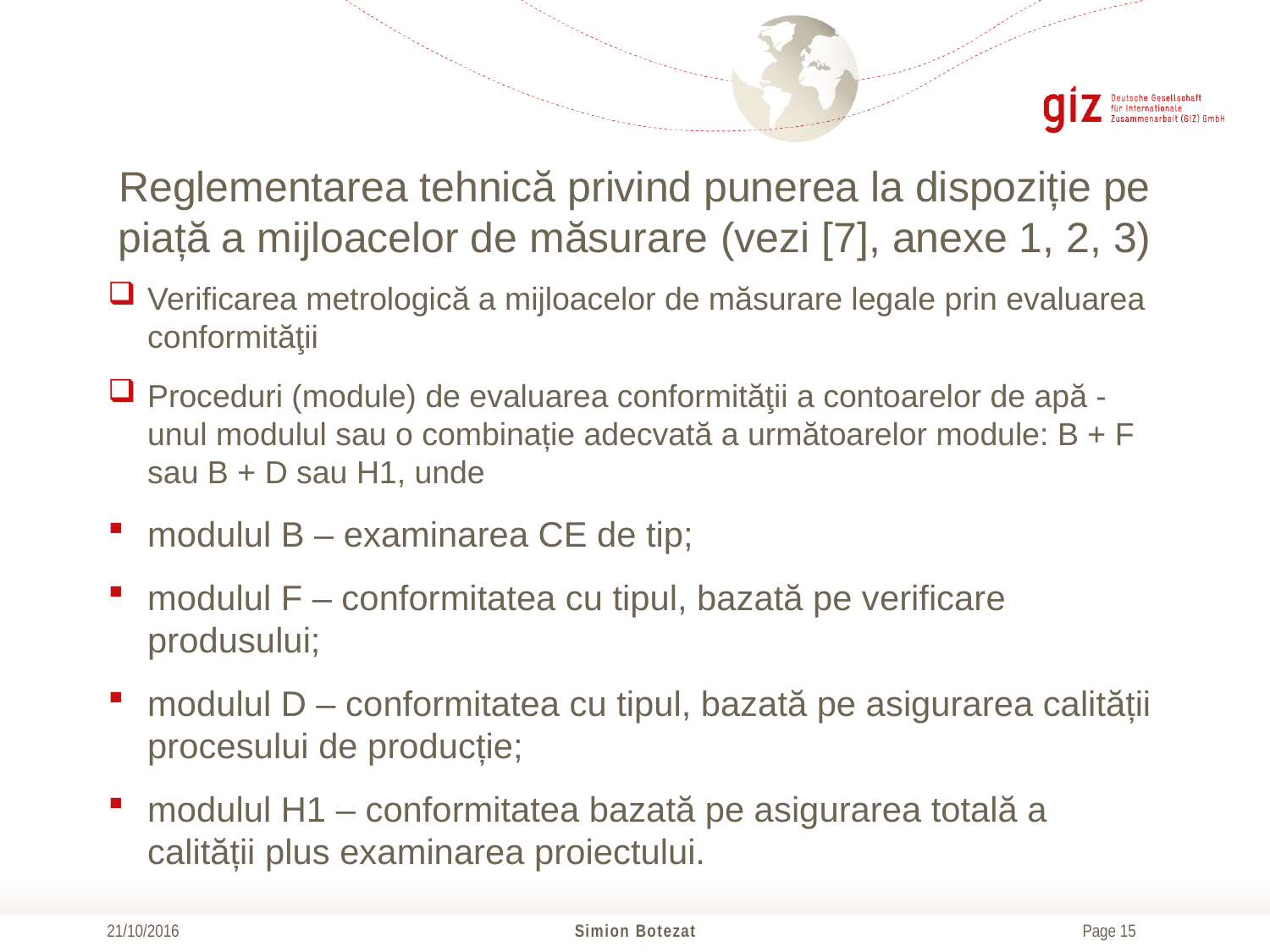

# Reglementarea tehnică privind punerea la dispoziție pe piață a mijloacelor de măsurare (vezi [7], anexe 1, 2, 3)
Verificarea metrologică a mijloacelor de măsurare legale prin evaluarea conformităţii
Proceduri (module) de evaluarea conformităţii a contoarelor de apă - unul modulul sau o combinație adecvată a următoarelor module: B + F sau B + D sau H1, unde
modulul B – examinarea CE de tip;
modulul F – conformitatea cu tipul, bazată pe verificare produsului;
modulul D – conformitatea cu tipul, bazată pe asigurarea calității procesului de producție;
modulul H1 – conformitatea bazată pe asigurarea totală a calității plus examinarea proiectului.
21/10/2016
Simion Botezat